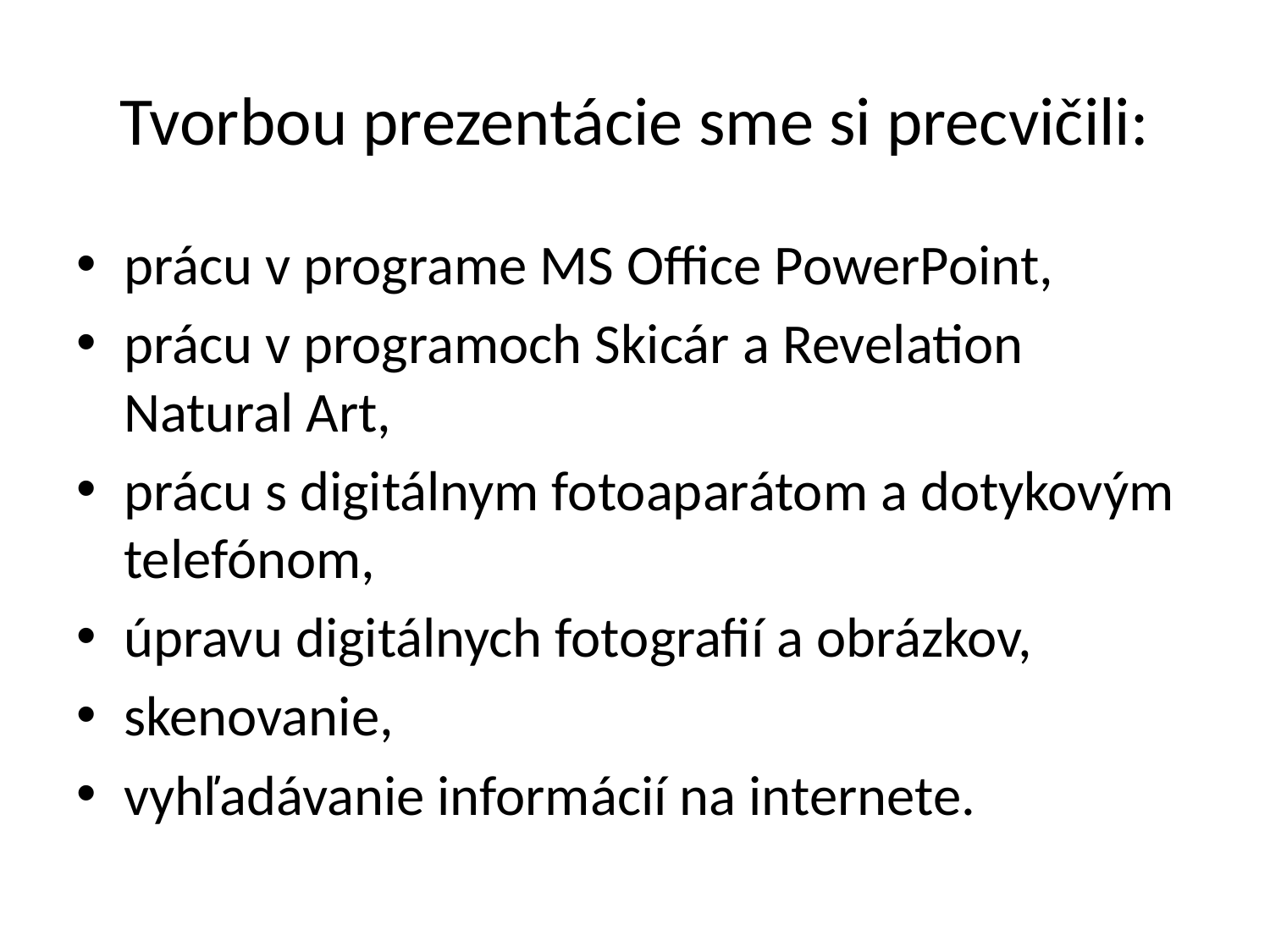

# Tvorbou prezentácie sme si precvičili:
prácu v programe MS Office PowerPoint,
prácu v programoch Skicár a Revelation Natural Art,
prácu s digitálnym fotoaparátom a dotykovým telefónom,
úpravu digitálnych fotografií a obrázkov,
skenovanie,
vyhľadávanie informácií na internete.